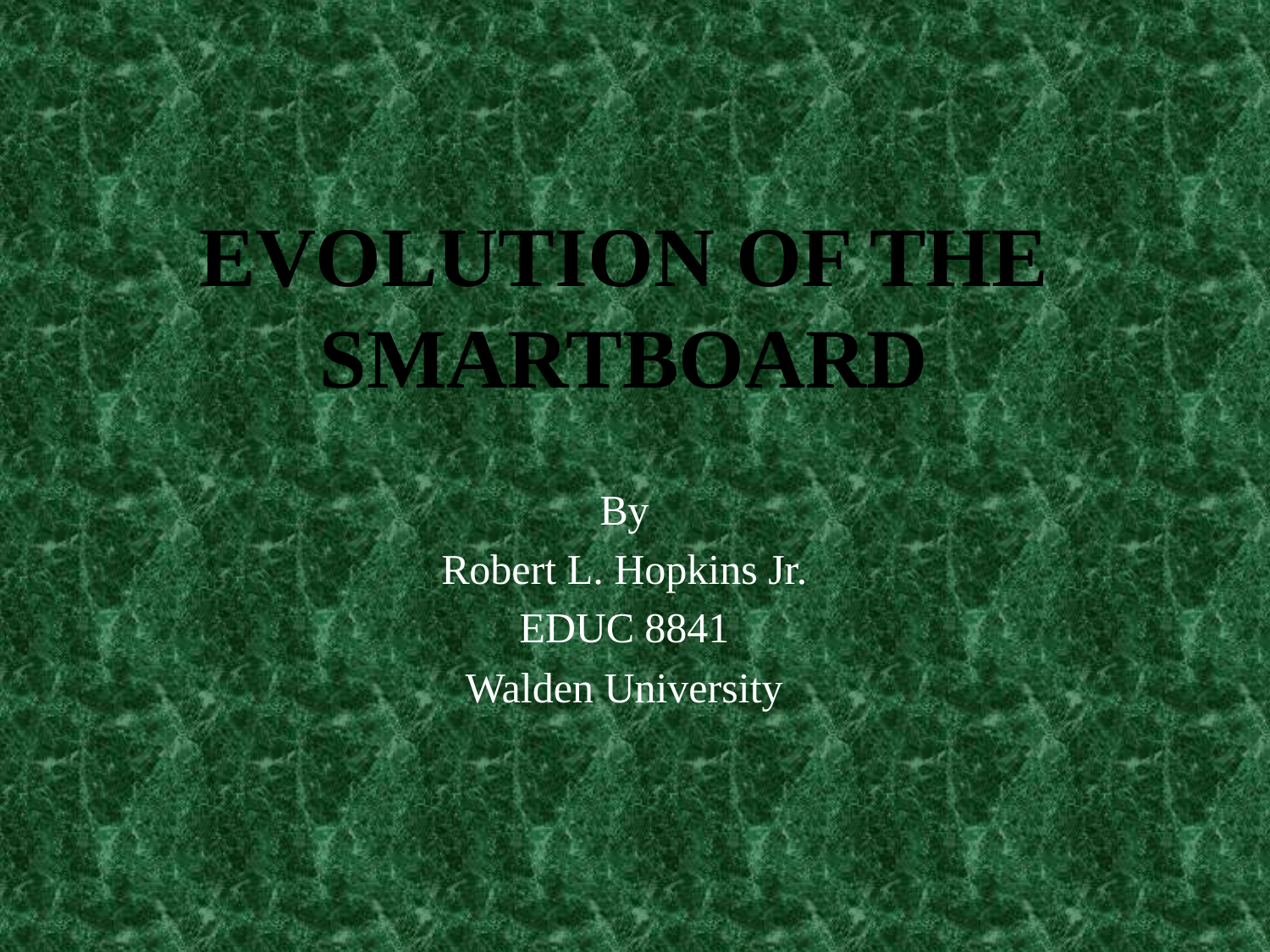

# Evolution of the Smartboard
By
Robert L. Hopkins Jr.
EDUC 8841
Walden University